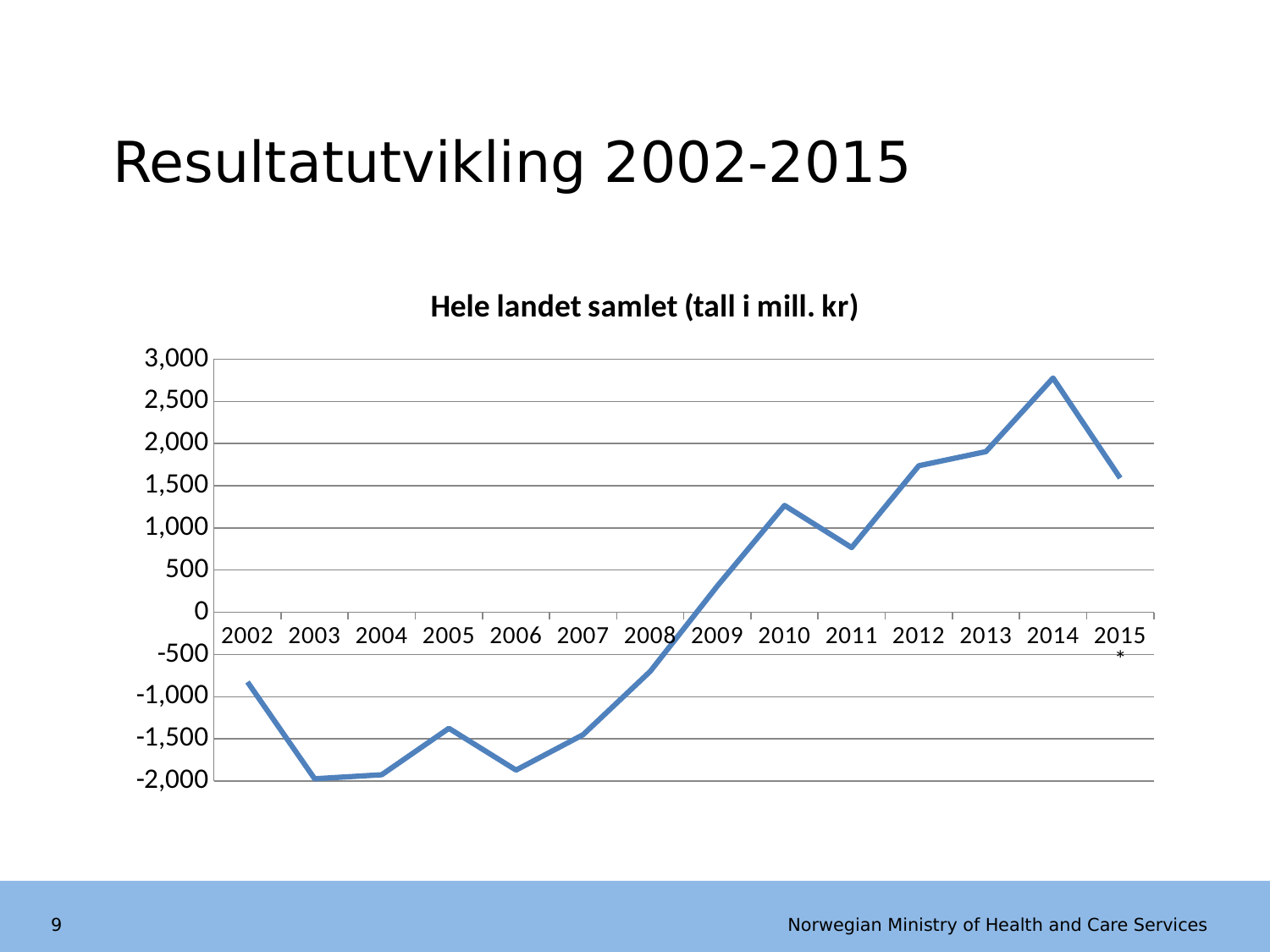

# Resultatutvikling 2002-2015

### Chart: Hele landet samlet (tall i mill. kr)

| Category | Samlet |
|---|---|
| 2002 | -826.0 |
| 2003 | -1973.0 |
| 2004 | -1925.0 |
| 2005 | -1375.0 |
| 2006 | -1870.0 |
| 2007 | -1450.0 |
| 2008 | -700.0 |
| 2009 | 312.0 |
| 2010 | 1267.0 |
| 2011 | 767.0 |
| 2012 | 1737.0 |
| 2013 | 1905.0 |
| 2014 | 2777.3 |
| 2015* | 1591.0 |
9